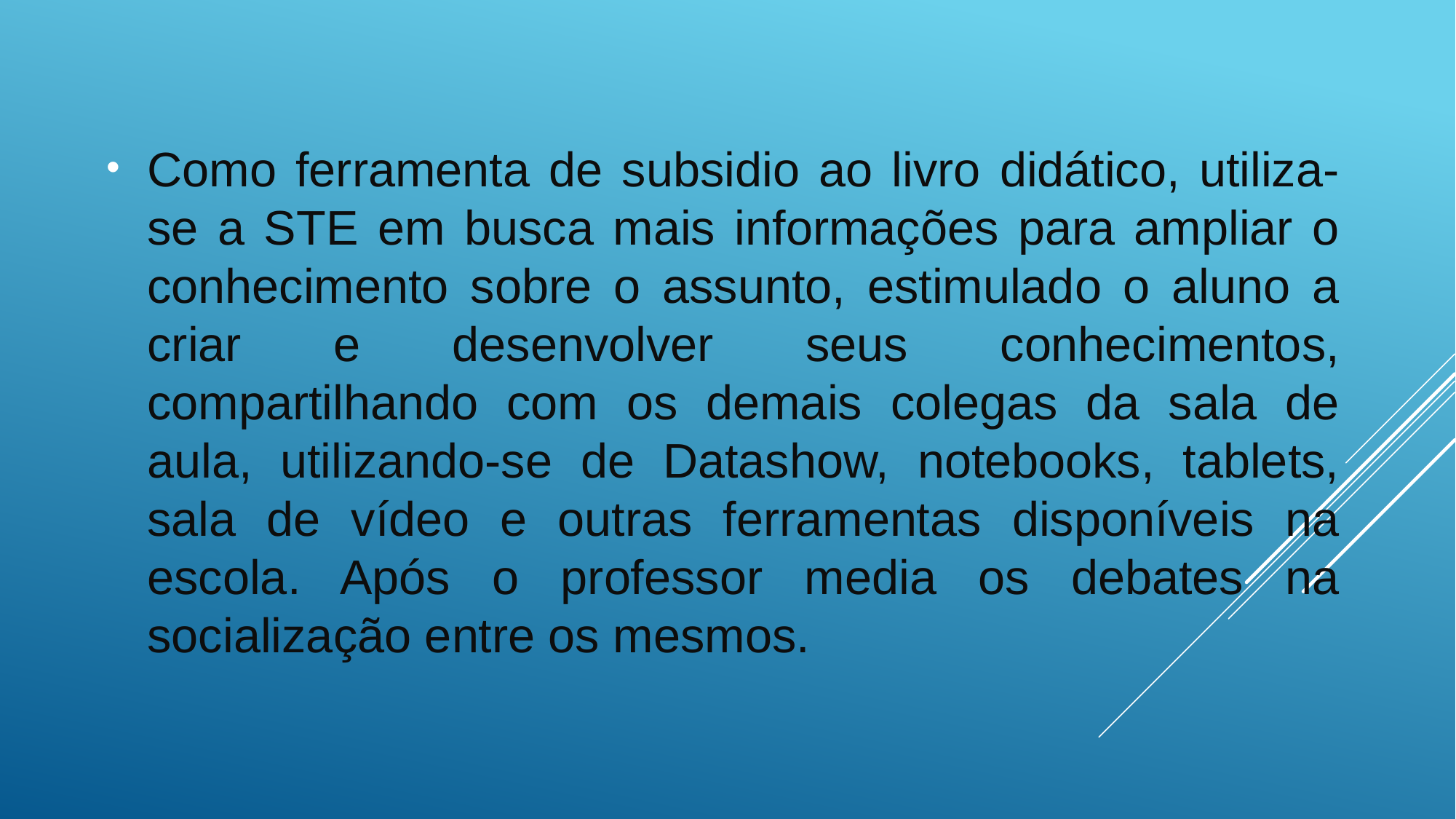

Como ferramenta de subsidio ao livro didático, utiliza-se a STE em busca mais informações para ampliar o conhecimento sobre o assunto, estimulado o aluno a criar e desenvolver seus conhecimentos, compartilhando com os demais colegas da sala de aula, utilizando-se de Datashow, notebooks, tablets, sala de vídeo e outras ferramentas disponíveis na escola. Após o professor media os debates na socialização entre os mesmos.